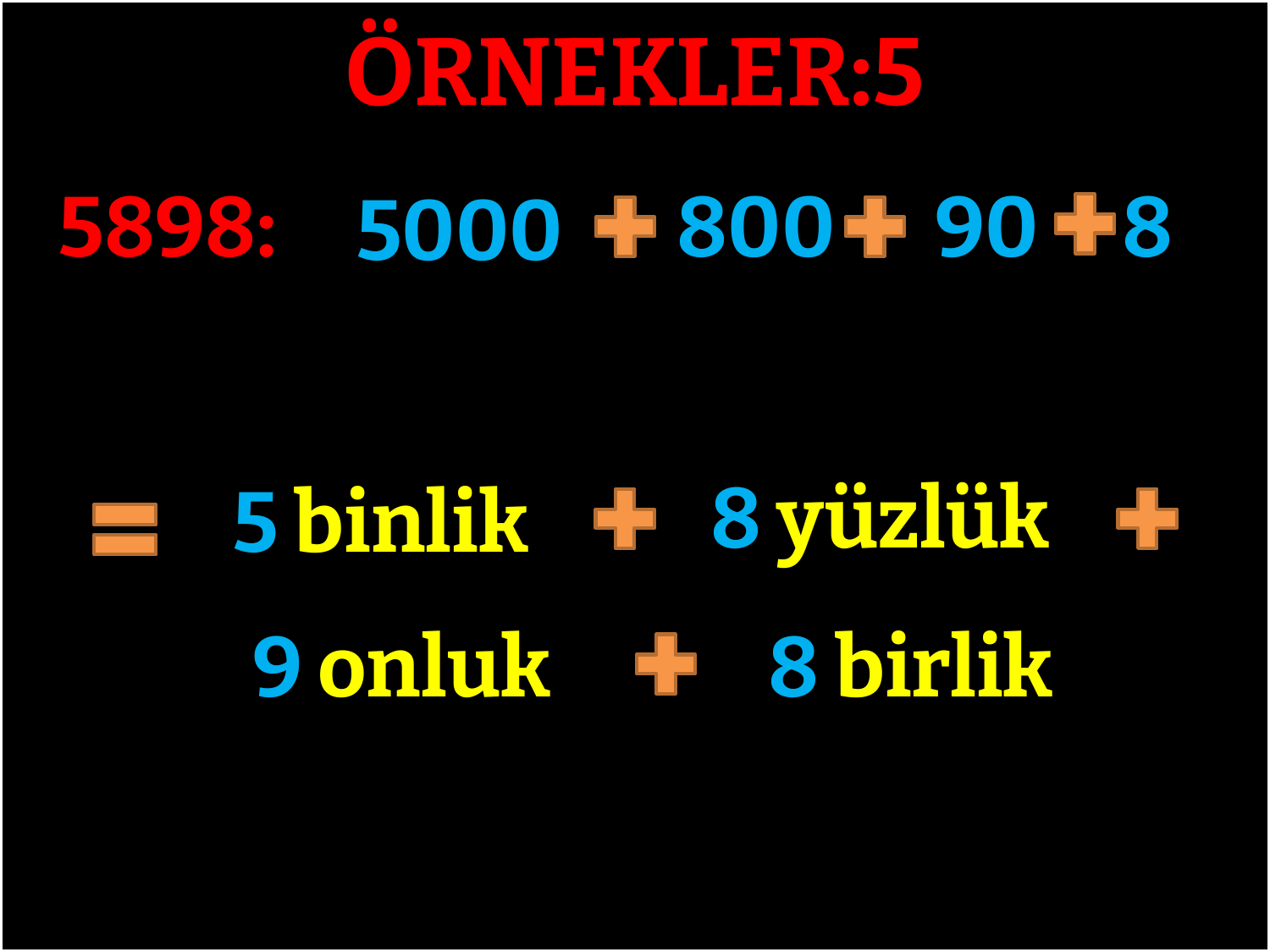

ÖRNEKLER:5
90
8
800
5898:
5000

#
 8 yüzlük
 5 binlik

 9 onluk
 8 birlik